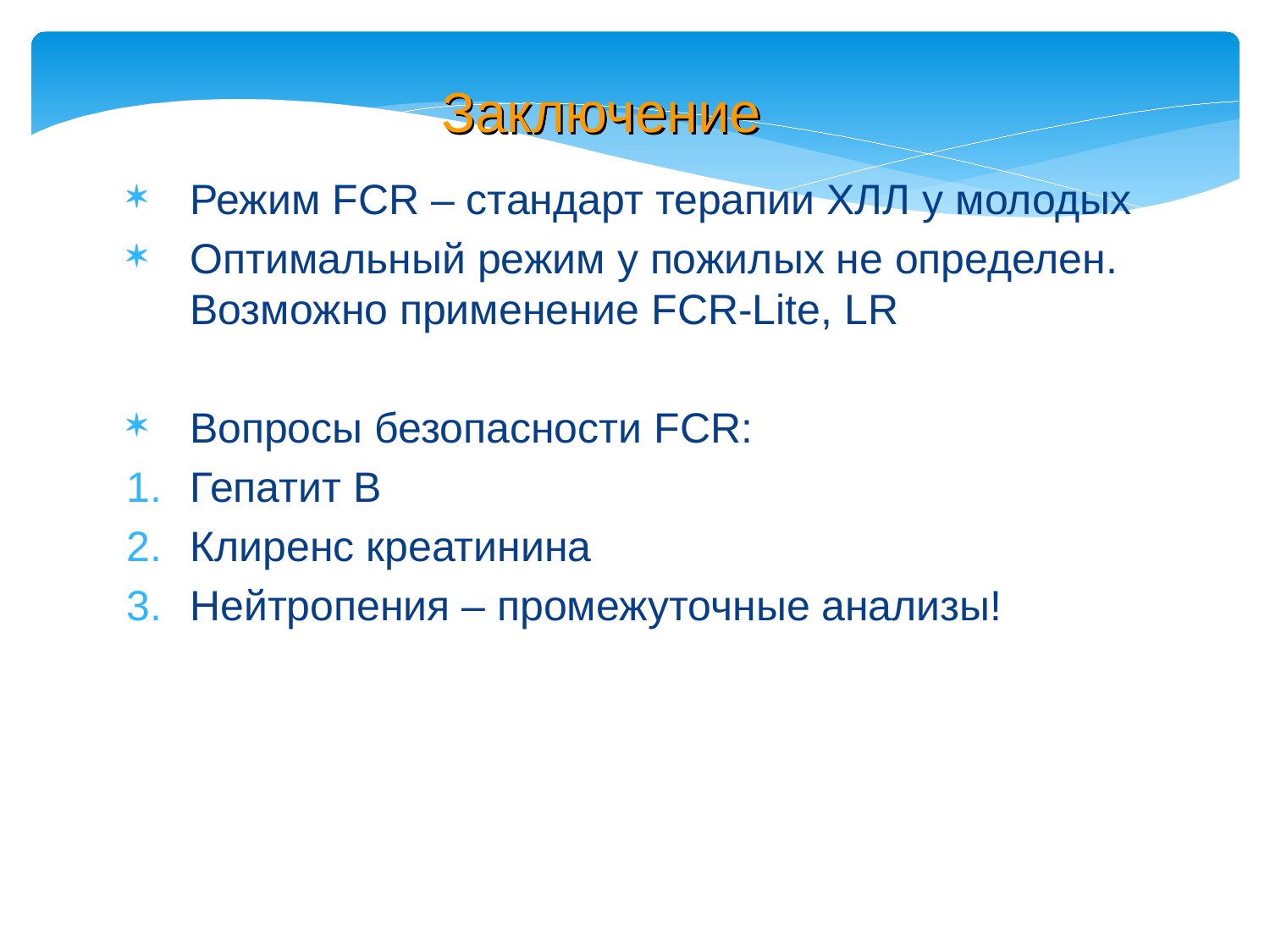

Заключение
Режим FCR – стандарт терапии ХЛЛ у молодых
Оптимальный режим у пожилых не определен. Возможно применение FCR-Lite, LR

Вопросы безопасности FCR:
Гепатит B
Клиренс креатинина
Нейтропения – промежуточные анализы!